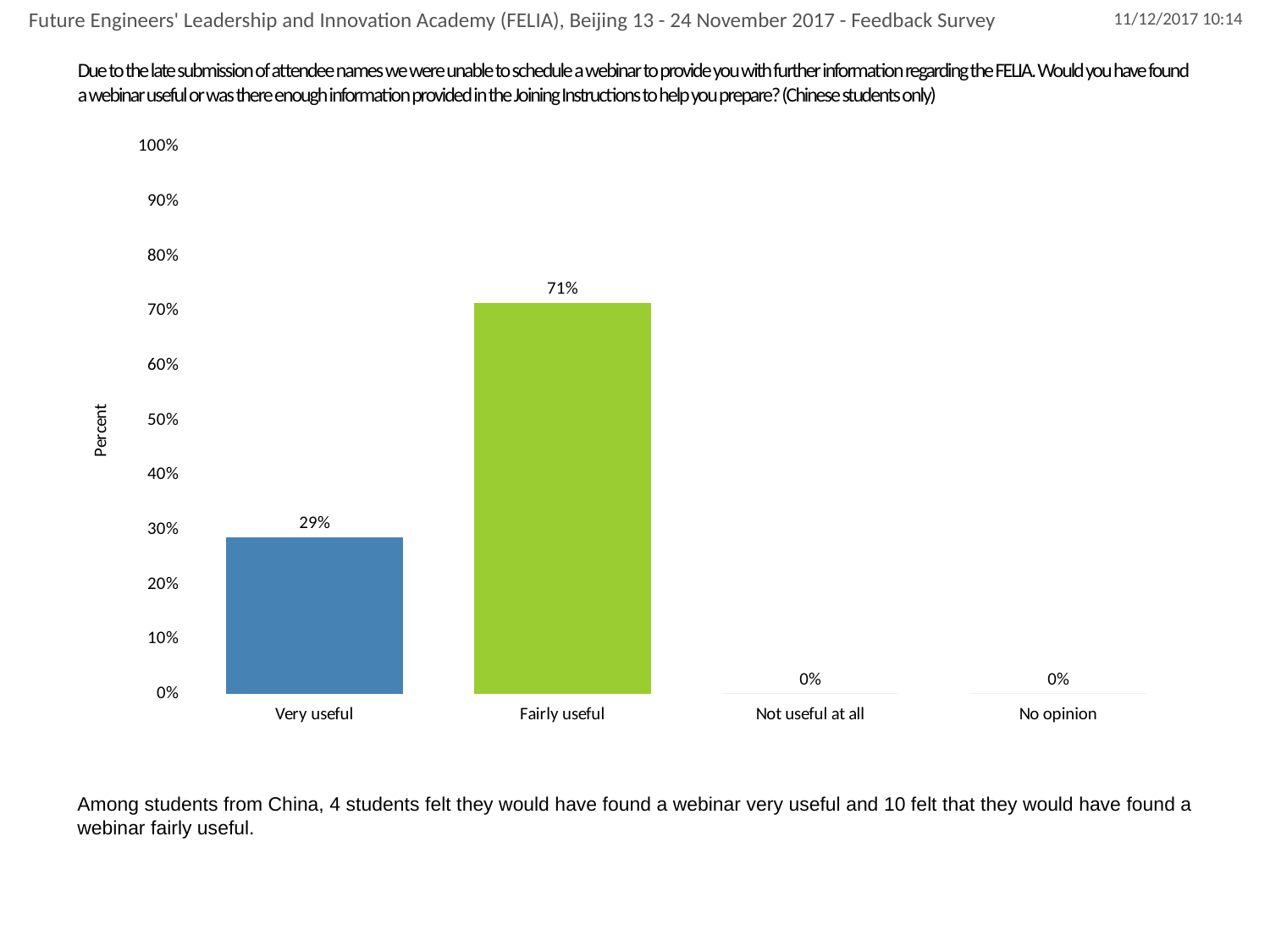

Future Engineers' Leadership and Innovation Academy (FELIA), Beijing 13 - 24 November 2017 - Feedback Survey
# Due to the late submission of attendee names we were unable to schedule a webinar to provide you with further information regarding the FELIA. Would you have found a webinar useful or was there enough information provided in the Joining Instructions to help you prepare? (Chinese students only)

### Chart

| Category | Due to the late submission of attendee names we were unable to schedule a webinar to provide you with further information regarding the FELIA. Would you have found a webinar useful or was there enough information provided in the Joining Instructions to help you prepare? |
|---|---|
| Very useful | 0.2857142857142857 |
| Fairly useful | 0.7142857142857143 |
| Not useful at all | 0.0 |
| No opinion | 0.0 |
Among students from China, 4 students felt they would have found a webinar very useful and 10 felt that they would have found a webinar fairly useful.